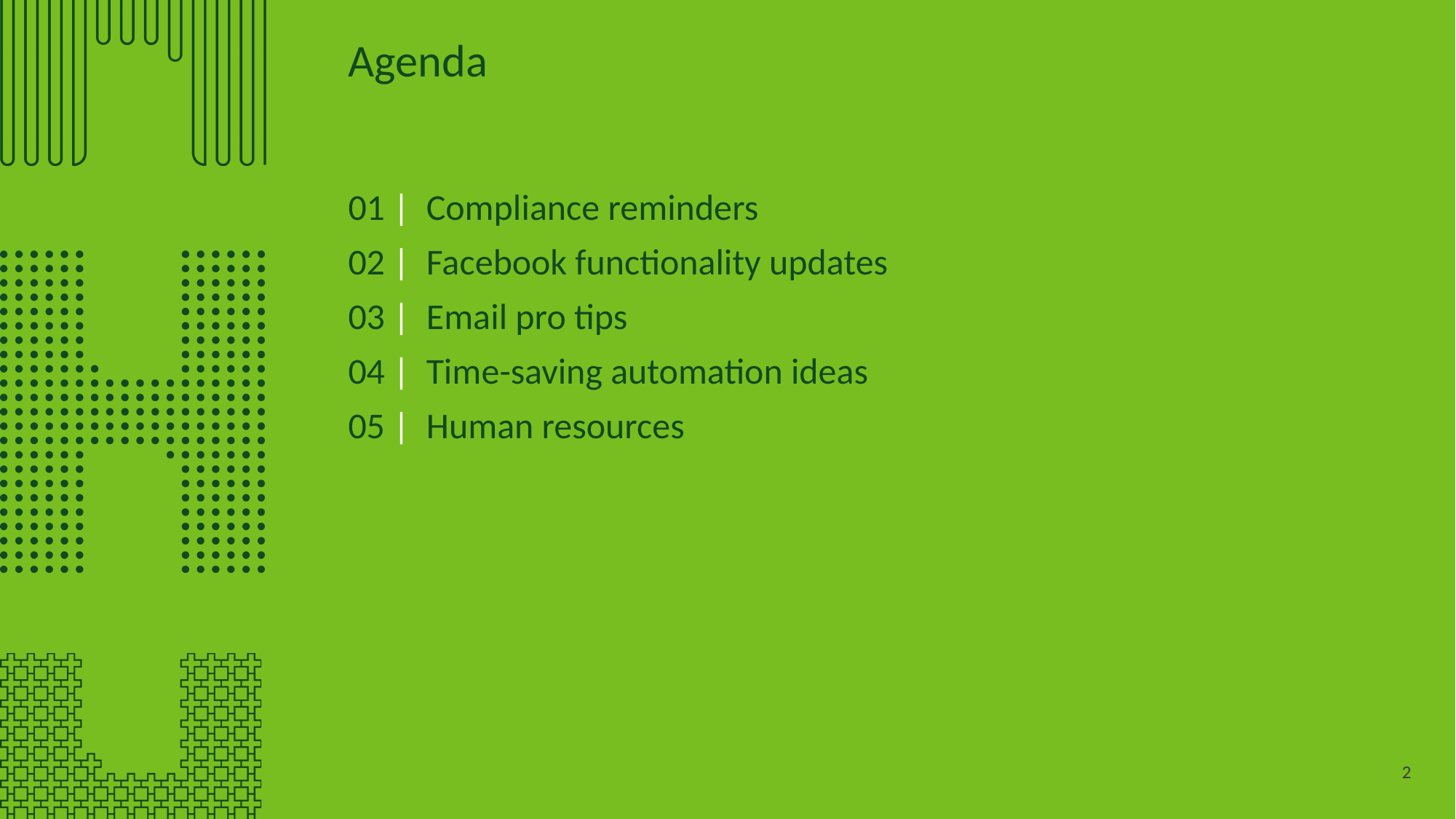

# Agenda
01 |  Compliance reminders
02 |  Facebook functionality updates
03 |  Email pro tips
04 |  Time-saving automation ideas
05 |  Human resources
| 2